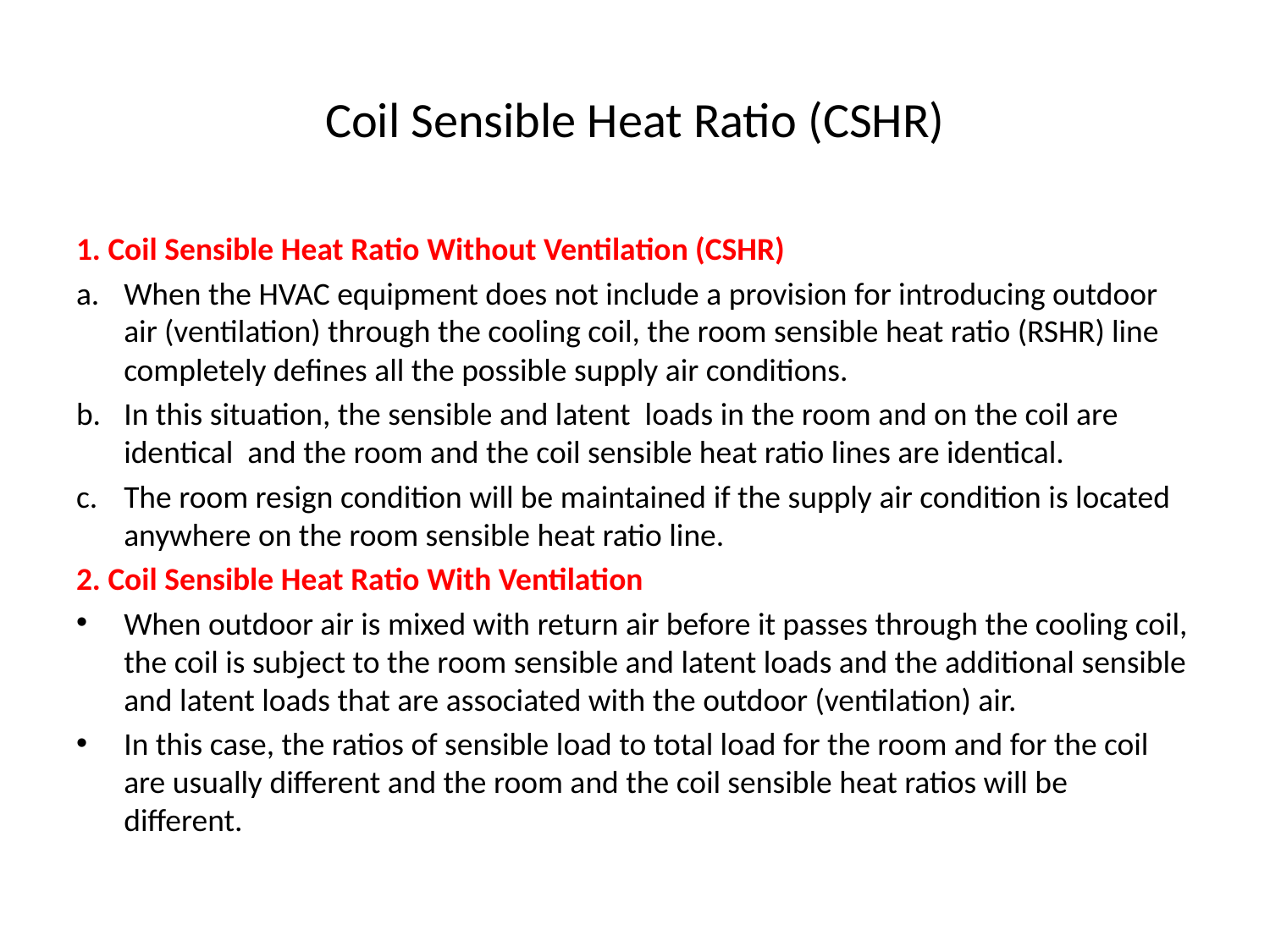

# Coil Sensible Heat Ratio (CSHR)
1. Coil Sensible Heat Ratio Without Ventilation (CSHR)
When the HVAC equipment does not include a provision for introducing outdoor air (ventilation) through the cooling coil, the room sensible heat ratio (RSHR) line completely defines all the possible supply air conditions.
In this situation, the sensible and latent  loads in the room and on the coil are identical  and the room and the coil sensible heat ratio lines are identical.
The room resign condition will be maintained if the supply air condition is located anywhere on the room sensible heat ratio line.
2. Coil Sensible Heat Ratio With Ventilation
When outdoor air is mixed with return air before it passes through the cooling coil, the coil is subject to the room sensible and latent loads and the additional sensible and latent loads that are associated with the outdoor (ventilation) air.
In this case, the ratios of sensible load to total load for the room and for the coil are usually different and the room and the coil sensible heat ratios will be different.